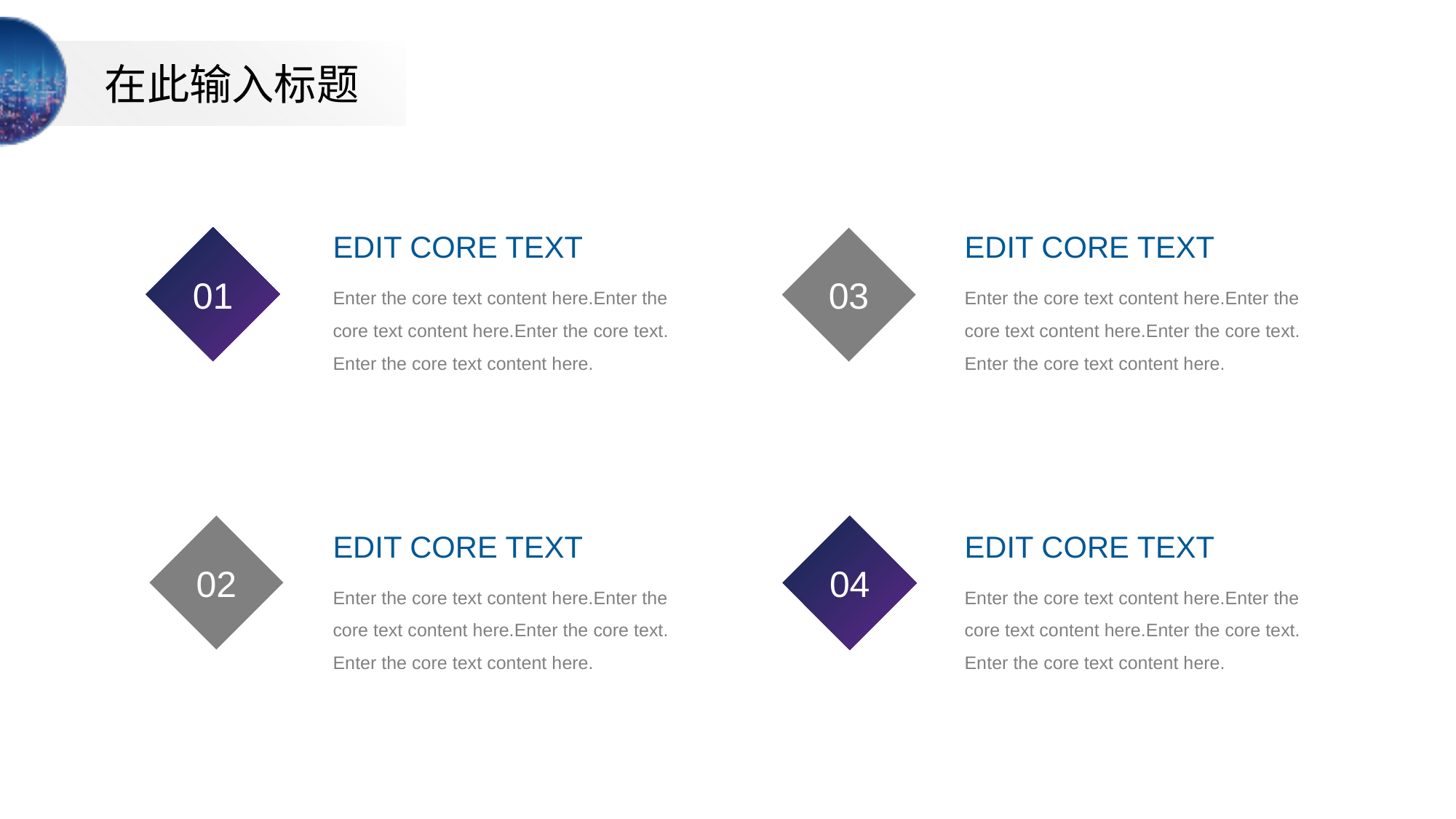

EDIT CORE TEXT
EDIT CORE TEXT
01
03
Enter the core text content here.Enter the core text content here.Enter the core text.
Enter the core text content here.
Enter the core text content here.Enter the core text content here.Enter the core text.
Enter the core text content here.
02
04
EDIT CORE TEXT
EDIT CORE TEXT
Enter the core text content here.Enter the core text content here.Enter the core text.
Enter the core text content here.
Enter the core text content here.Enter the core text content here.Enter the core text.
Enter the core text content here.